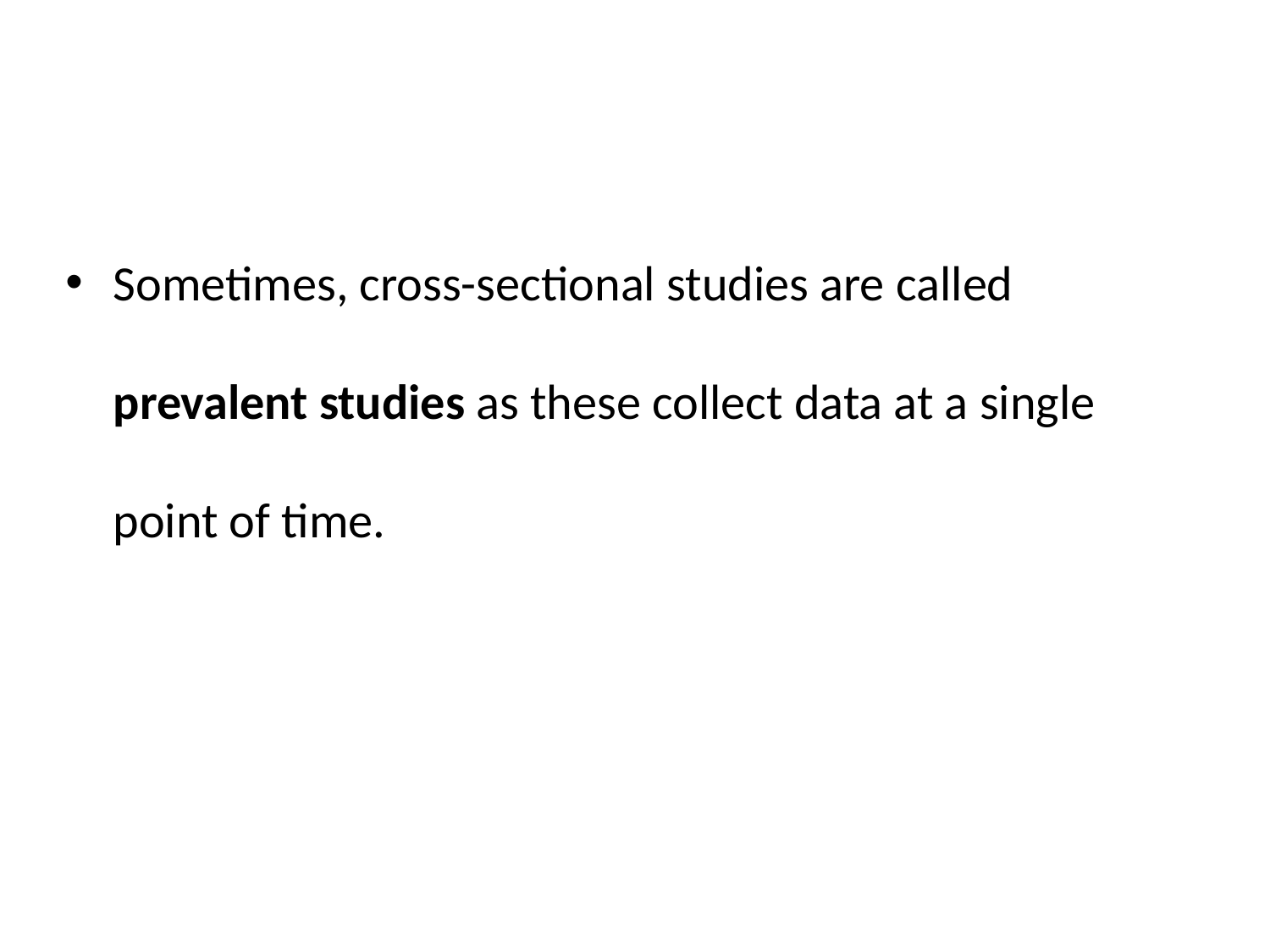

Sometimes, cross-sectional studies are called prevalent studies as these collect data at a single point of time.